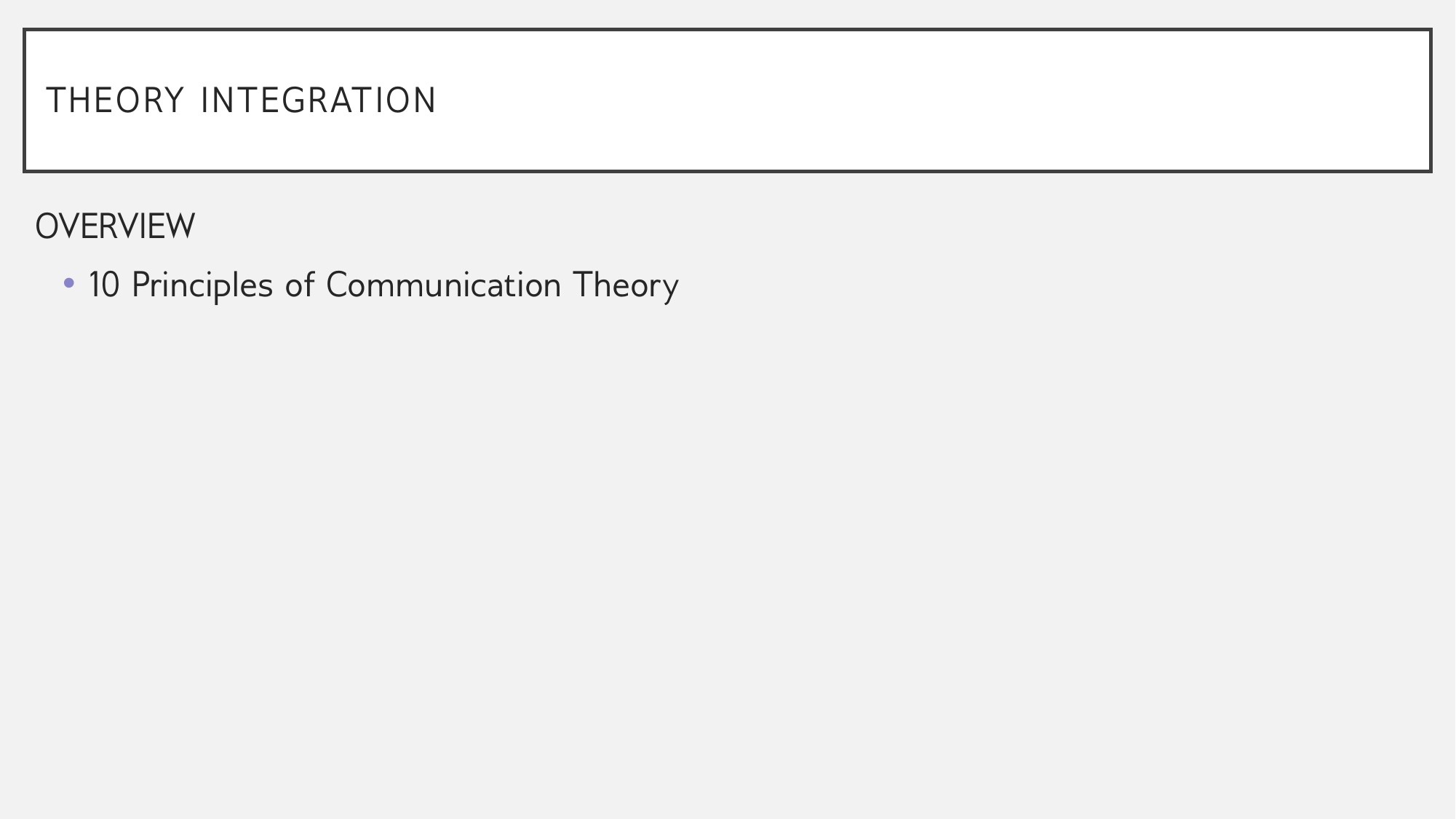

# Theory Integration
OVERVIEW
10 Principles of Communication Theory